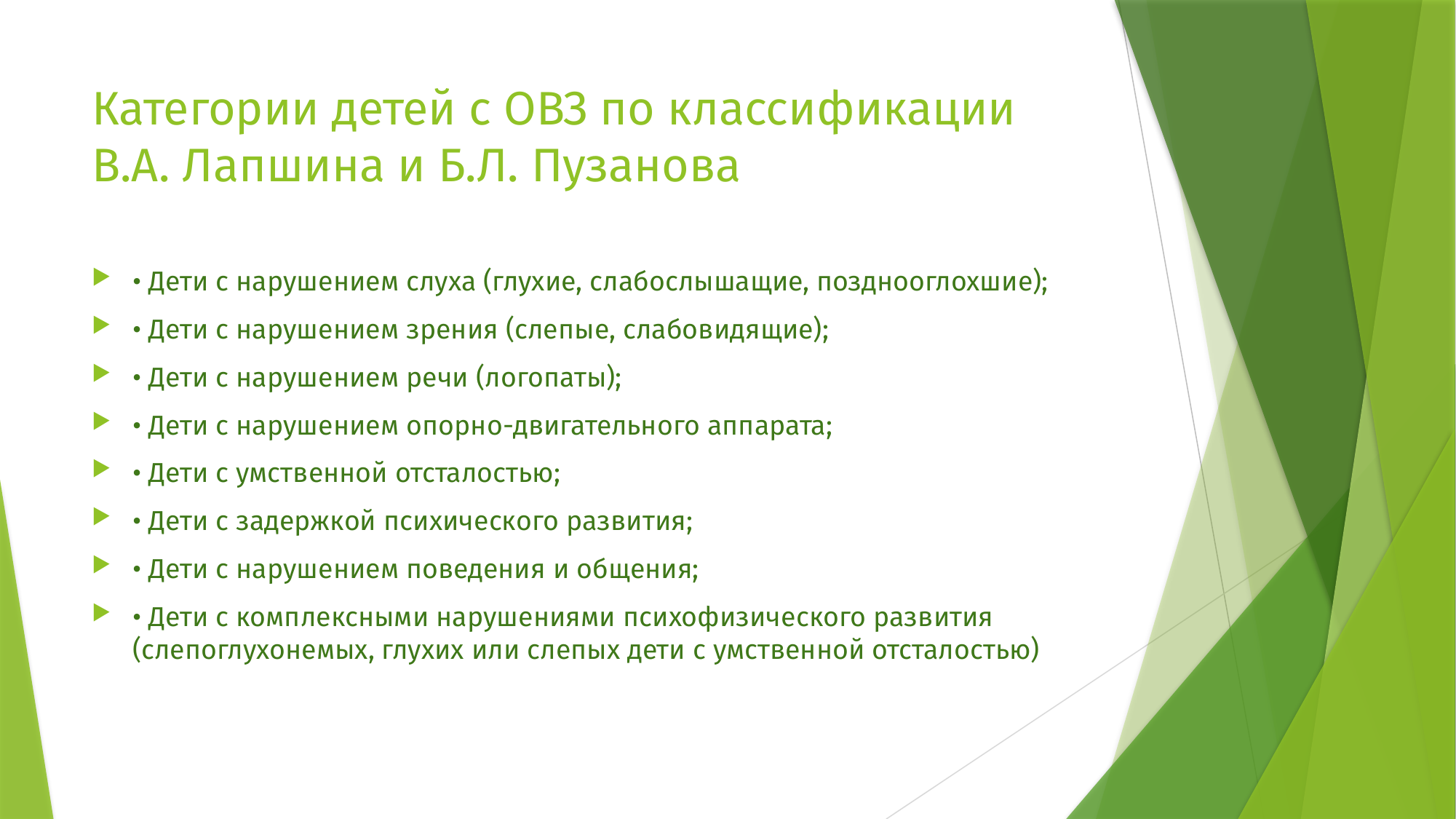

# Категории детей с ОВЗ по классификации В.А. Лапшина и Б.Л. Пузанова
• Дети с нарушением слуха (глухие, слабослышащие, позднооглохшие);
• Дети с нарушением зрения (слепые, слабовидящие);
• Дети с нарушением речи (логопаты);
• Дети с нарушением опорно-двигательного аппарата;
• Дети с умственной отсталостью;
• Дети с задержкой психического развития;
• Дети с нарушением поведения и общения;
• Дети с комплексными нарушениями психофизического развития (слепоглухонемых, глухих или слепых дети с умственной отсталостью)